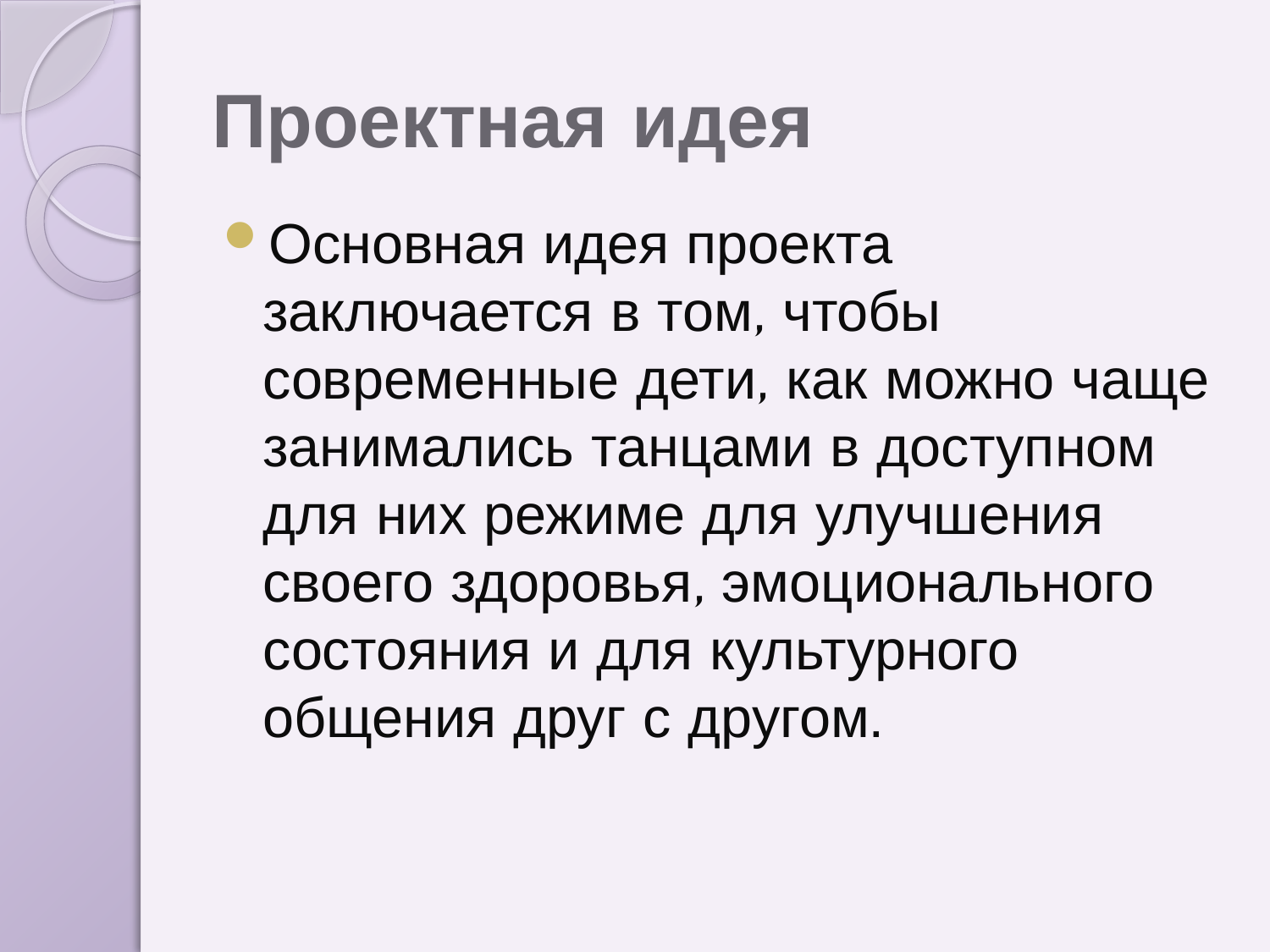

# Проектная идея
Основная идея проекта заключается в том, чтобы современные дети, как можно чаще занимались танцами в доступном для них режиме для улучшения своего здоровья, эмоционального состояния и для культурного общения друг с другом.